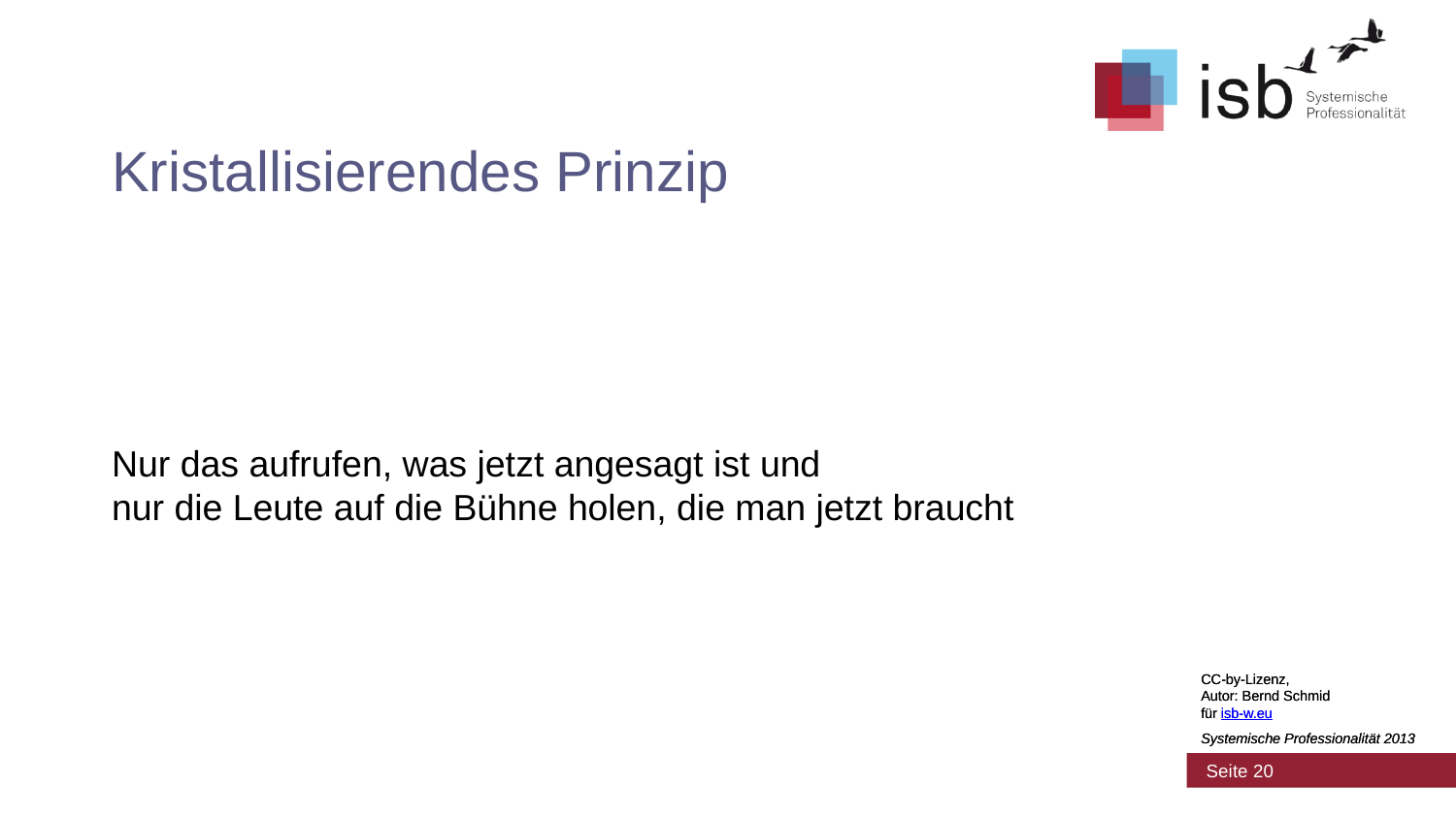

# Kristallisierendes Prinzip
Nur das aufrufen, was jetzt angesagt ist und
nur die Leute auf die Bühne holen, die man jetzt braucht

CC-by-Lizenz,
Autor: Bernd Schmid
für isb-w.eu
Systemische Professionalität 2013
 Seite 20